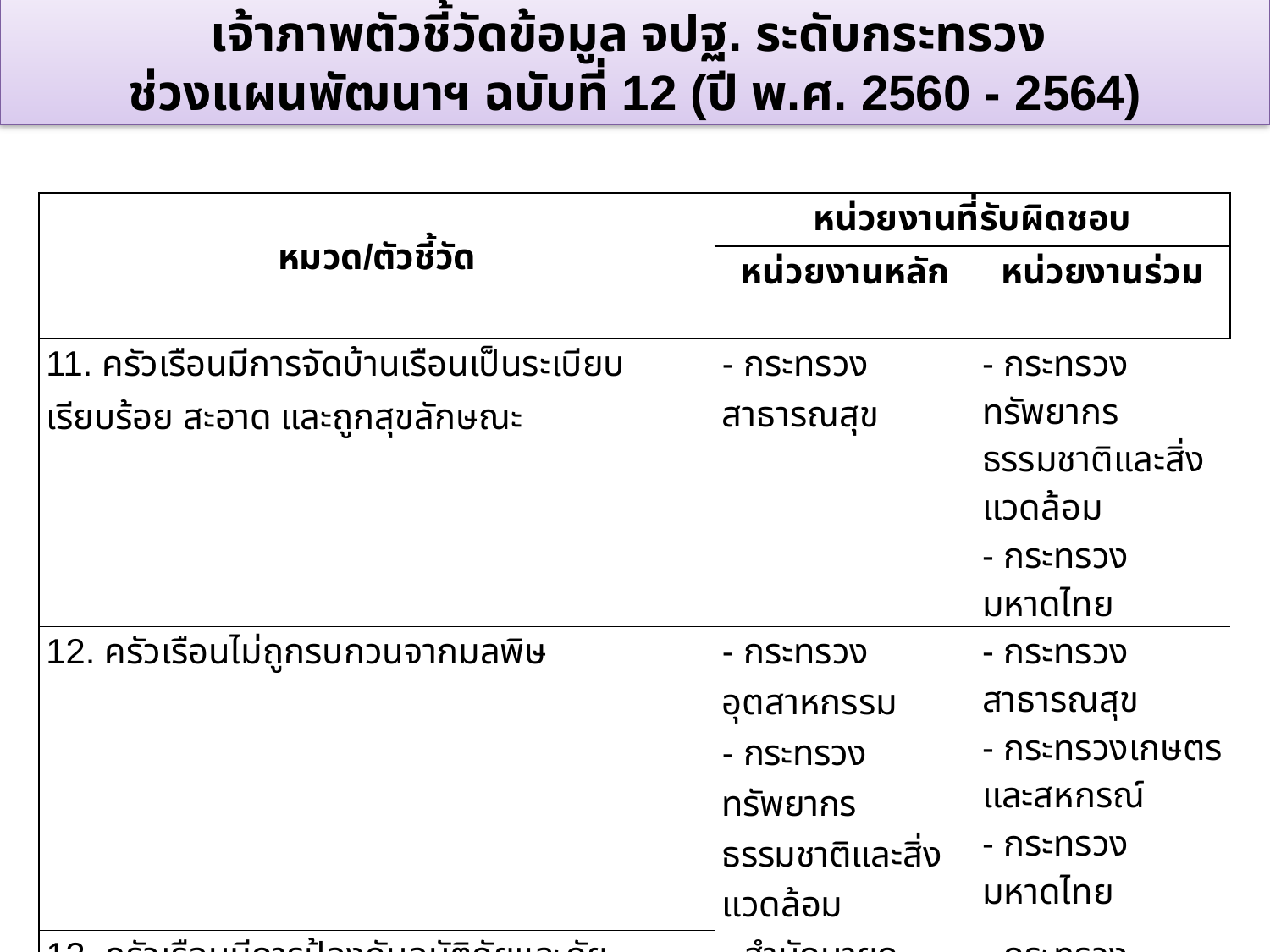

เจ้าภาพตัวชี้วัดข้อมูล จปฐ. ระดับกระทรวง
ช่วงแผนพัฒนาฯ ฉบับที่ 12 (ปี พ.ศ. 2560 - 2564)
| หมวด/ตัวชี้วัด | หน่วยงานที่รับผิดชอบ |  |
| --- | --- | --- |
|  | หน่วยงานหลัก | หน่วยงานร่วม |
| 11. ครัวเรือนมีการจัดบ้านเรือนเป็นระเบียบเรียบร้อย สะอาด และถูกสุขลักษณะ | - กระทรวงสาธารณสุข | - กระทรวงทรัพยากร ธรรมชาติและสิ่งแวดล้อม - กระทรวงมหาดไทย |
| 12. ครัวเรือนไม่ถูกรบกวนจากมลพิษ | - กระทรวงอุตสาหกรรม - กระทรวงทรัพยากร ธรรมชาติและสิ่งแวดล้อม | - กระทรวงสาธารณสุข - กระทรวงเกษตรและสหกรณ์ - กระทรวงมหาดไทย |
| 13. ครัวเรือนมีการป้องกันอุบัติภัยและภัยธรรมชาติอย่างถูกวิธี | - สำนักนายกรัฐมนตรี - กระทรวงมหาดไทย (ปภ.) | - กระทรวงสาธารณสุข - กระทรวงคมนาคม - กระทรวงเกษตรและสหกรณ์ - สำนักงานตำรวจแห่งชาติ |
| 14. ครัวเรือนมีความปลอดภัยในชีวิตและทรัพย์สิน | - สำนักงานตำรวจแห่งชาติ | - กระทรวงมหาดไทย |